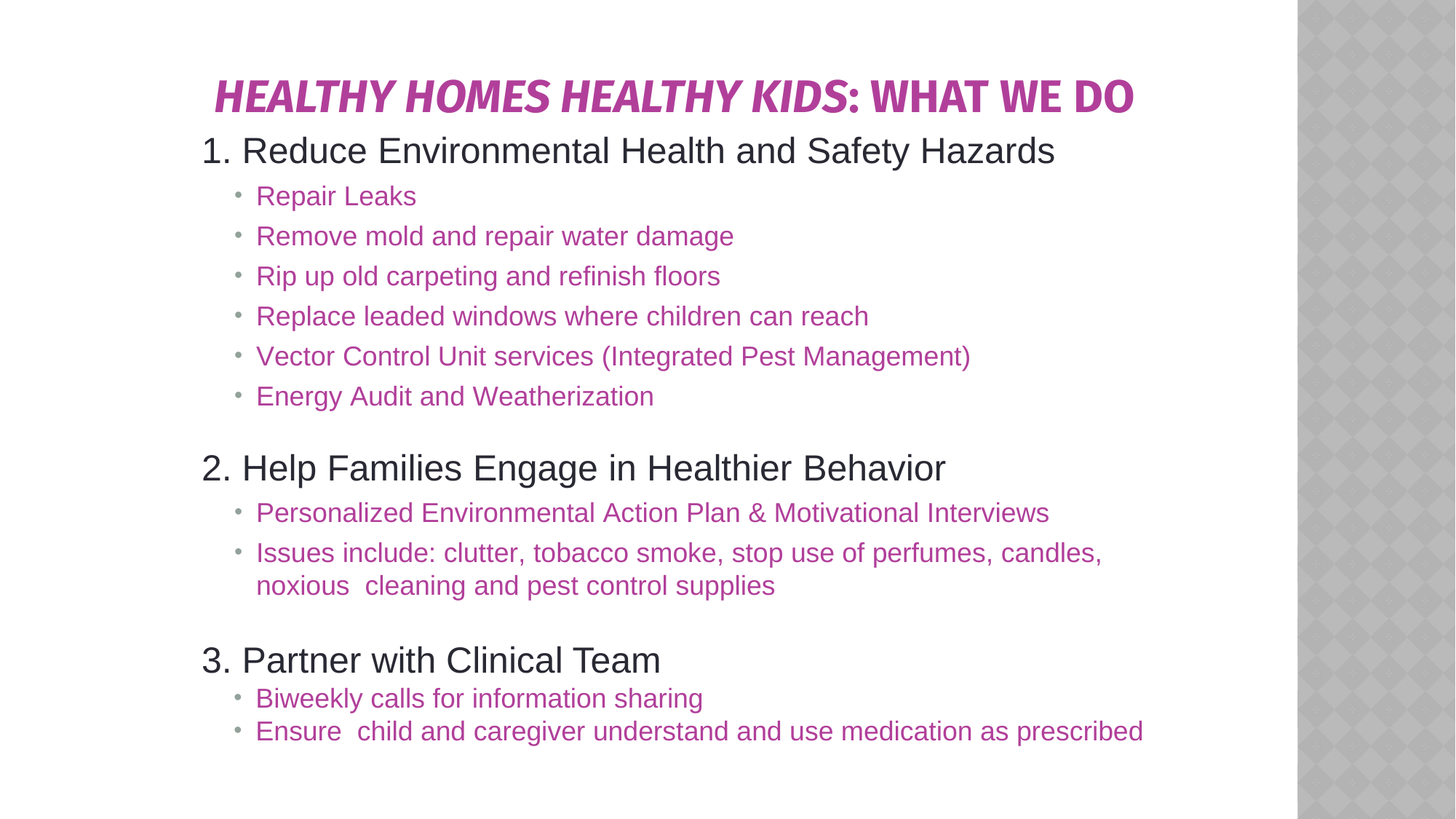

# Healthy Homes Healthy Kids: What We Do
1. Reduce Environmental Health and Safety Hazards
Repair Leaks
Remove mold and repair water damage
Rip up old carpeting and refinish floors
Replace leaded windows where children can reach
Vector Control Unit services (Integrated Pest Management)
Energy Audit and Weatherization

2. Help Families Engage in Healthier Behavior
Personalized Environmental Action Plan & Motivational Interviews
Issues include: clutter, tobacco smoke, stop use of perfumes, candles, noxious  cleaning and pest control supplies

3. Partner with Clinical Team
Biweekly calls for information sharing
Ensure  child and caregiver understand and use medication as prescribed